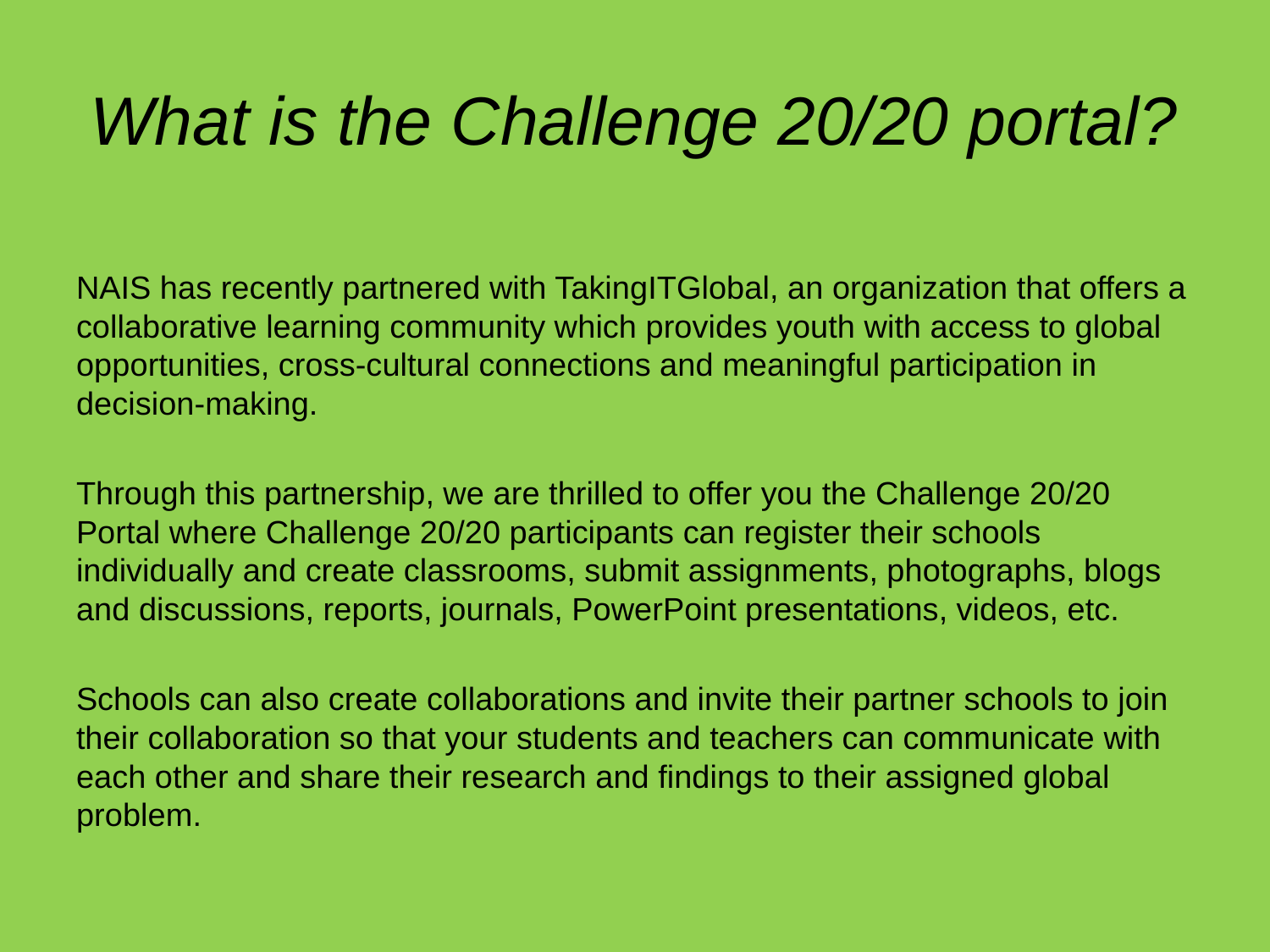

# What is the Challenge 20/20 portal?
NAIS has recently partnered with TakingITGlobal, an organization that offers a collaborative learning community which provides youth with access to global opportunities, cross-cultural connections and meaningful participation in decision-making.

Through this partnership, we are thrilled to offer you the Challenge 20/20 Portal where Challenge 20/20 participants can register their schools individually and create classrooms, submit assignments, photographs, blogs and discussions, reports, journals, PowerPoint presentations, videos, etc.

Schools can also create collaborations and invite their partner schools to join their collaboration so that your students and teachers can communicate with each other and share their research and findings to their assigned global problem.